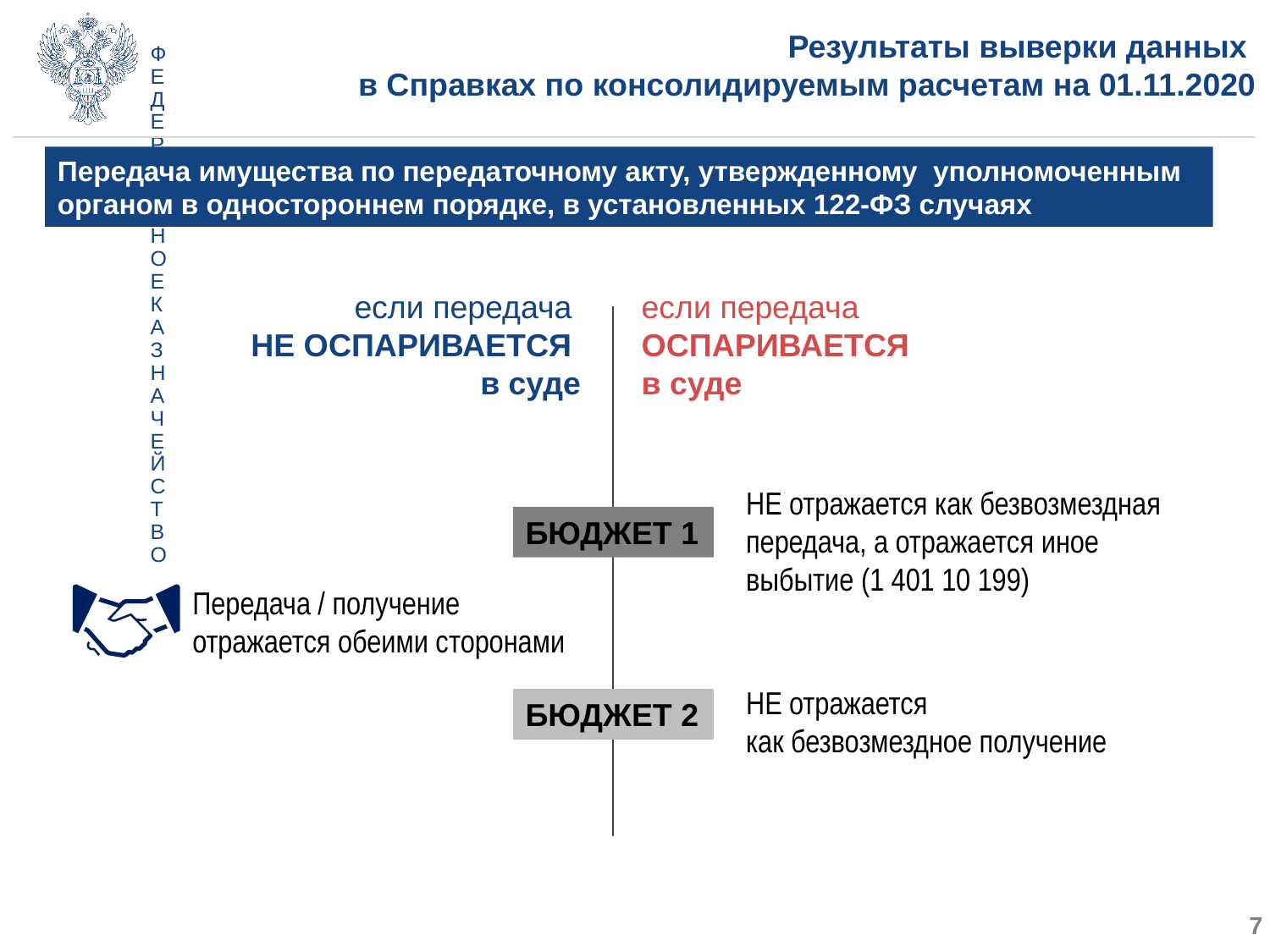

# Результаты выверки данных в Справках по консолидируемым расчетам на 01.11.2020
Передача имущества по передаточному акту, утвержденному  уполномоченным органом в одностороннем порядке, в установленных 122-ФЗ случаях
если передача
НЕ ОСПАРИВАЕТСЯ
в суде
если передача
ОСПАРИВАЕТСЯ
в суде
НЕ отражается как безвозмездная передача, а отражается иное выбытие (1 401 10 199)
БЮДЖЕТ 1
Передача / получение  отражается обеими сторонами

НЕ отражается
как безвозмездное получение
БЮДЖЕТ 2
7